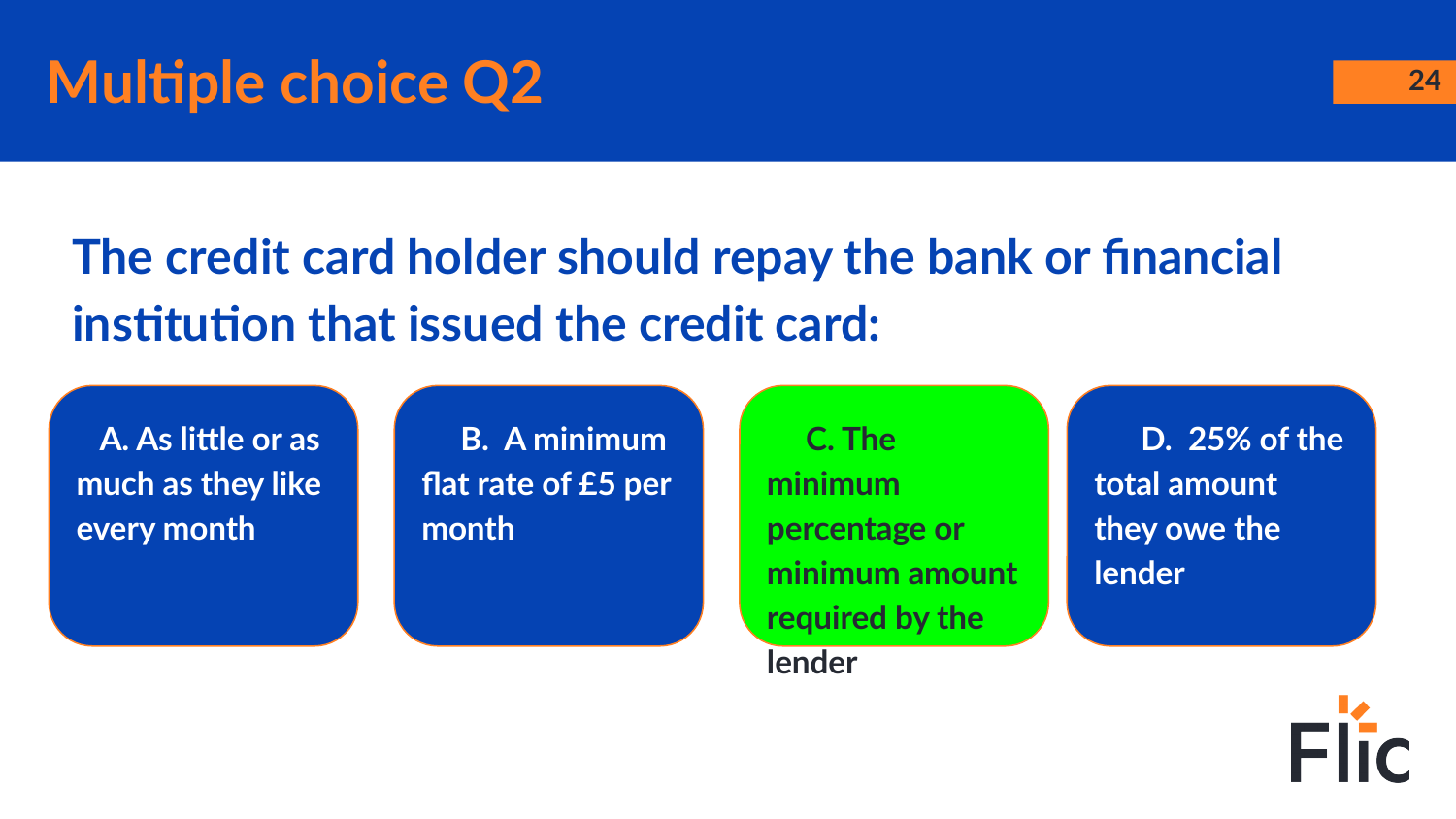

# Multiple choice Q2
24
The credit card holder should repay the bank or financial institution that issued the credit card:

   A. As little or as much as they like every month

     B.  A minimum flat rate of £5 per month

     C. The minimum percentage or minimum amount required by the lender

      D.  25% of the total amount they owe the lender

Weekly food shop
Lunch out
Lunch out